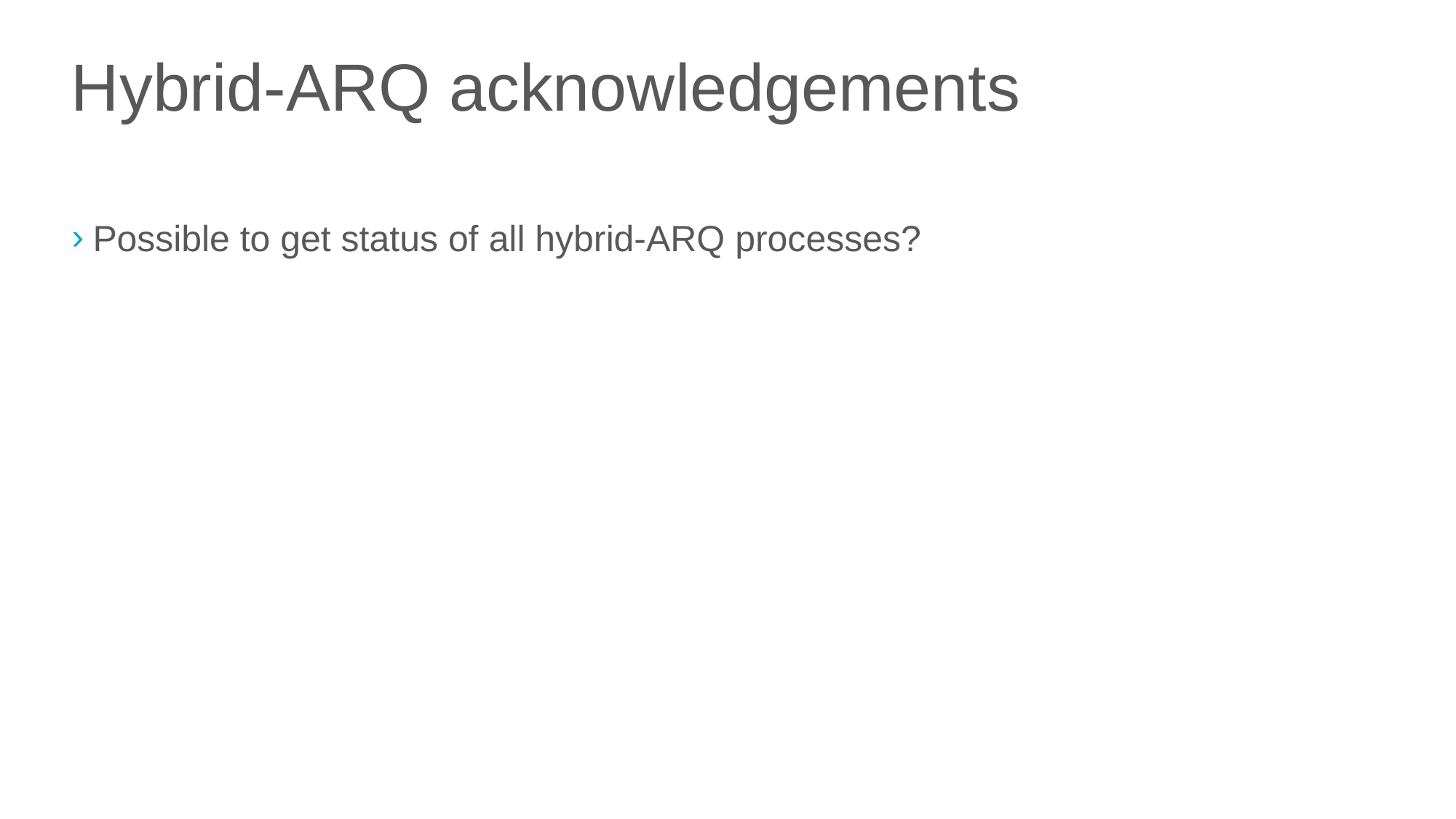

# Hybrid-ARQ acknowledgements
Possible to get status of all hybrid-ARQ processes?